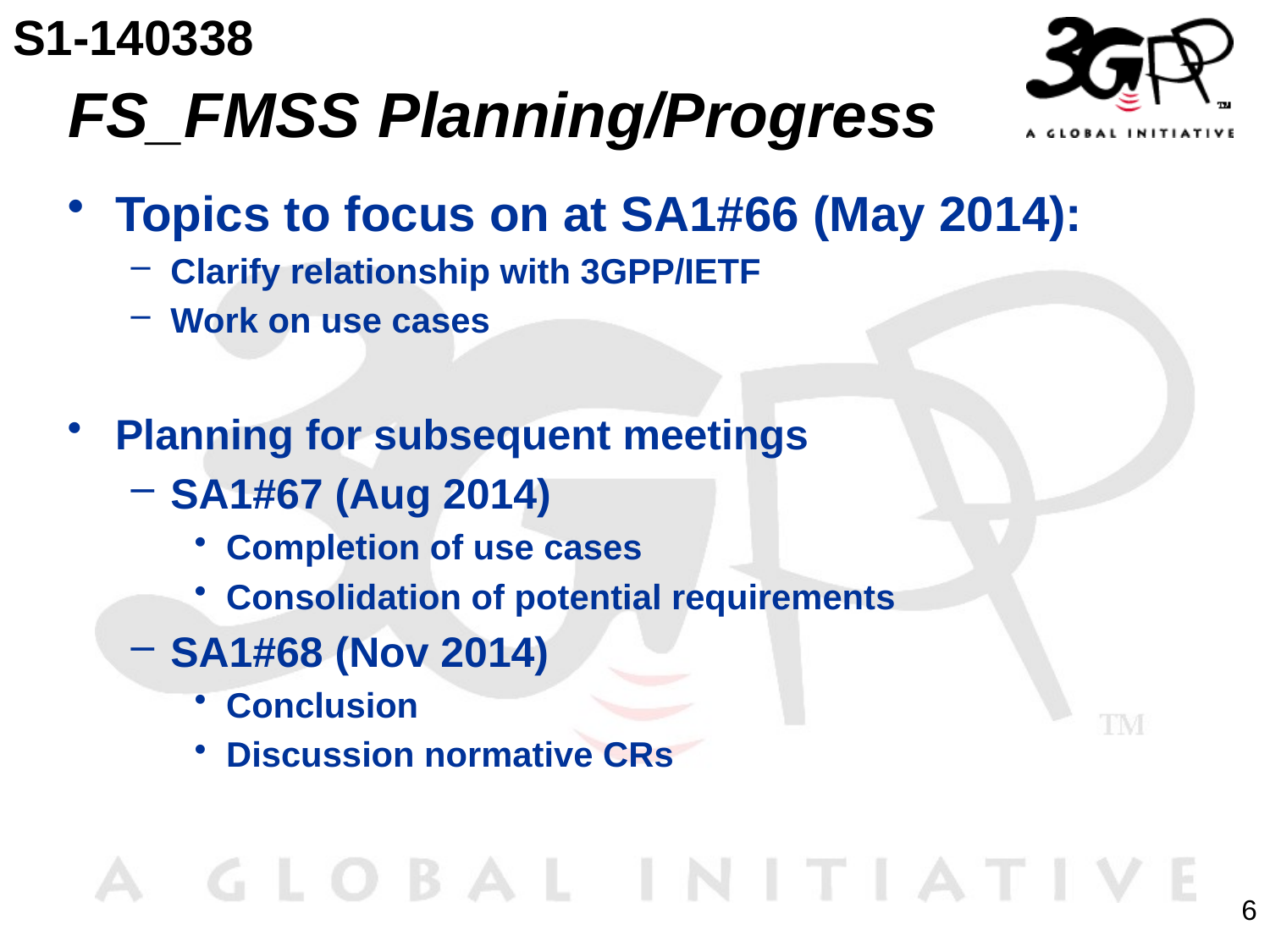

S1-140338
# FS_FMSS Planning/Progress
Topics to focus on at SA1#66 (May 2014):
Clarify relationship with 3GPP/IETF
Work on use cases

Planning for subsequent meetings
SA1#67 (Aug 2014)
Completion of use cases
Consolidation of potential requirements
SA1#68 (Nov 2014)
Conclusion
Discussion normative CRs
6